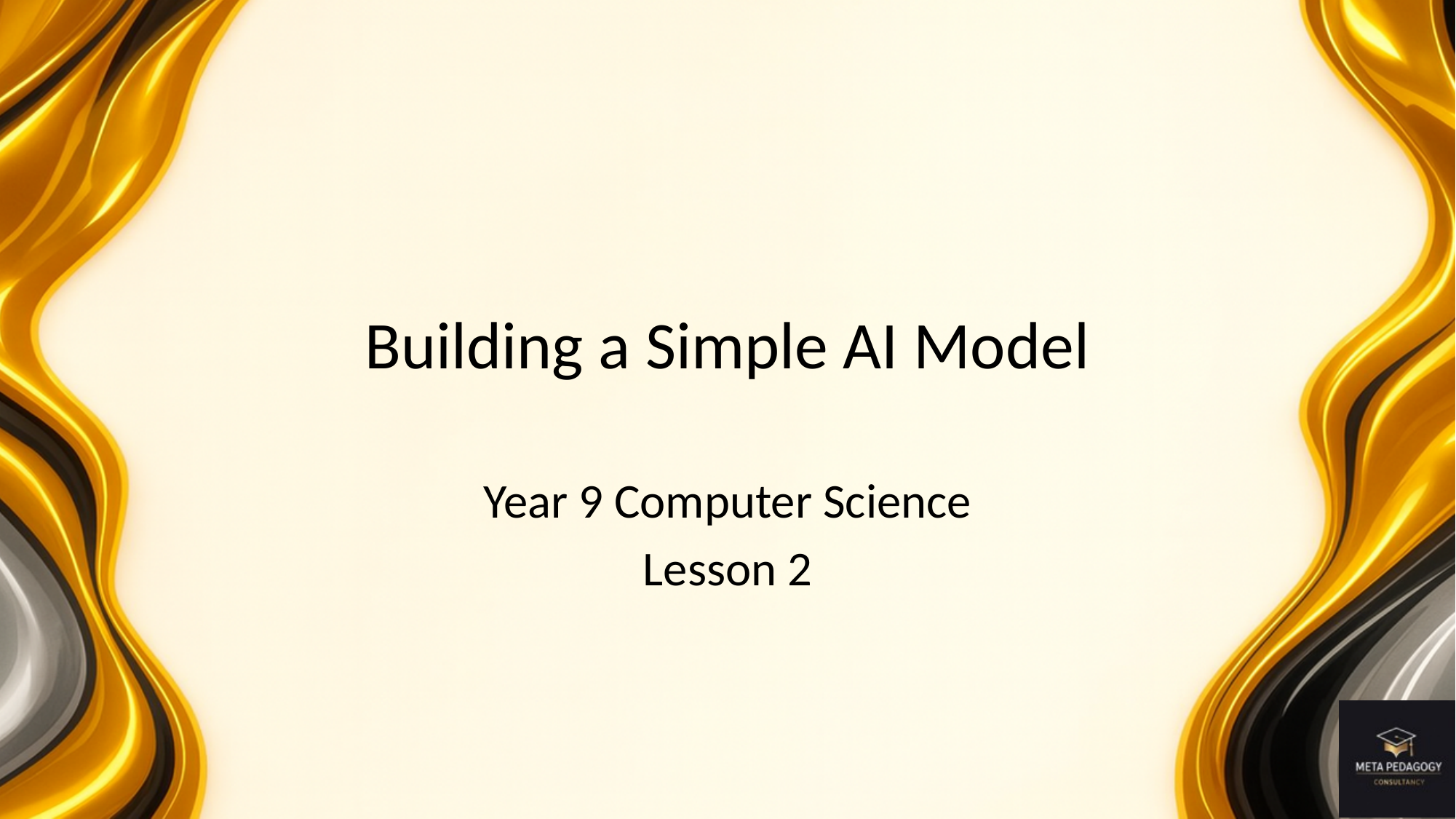

# Building a Simple AI Model
Year 9 Computer Science
Lesson 2